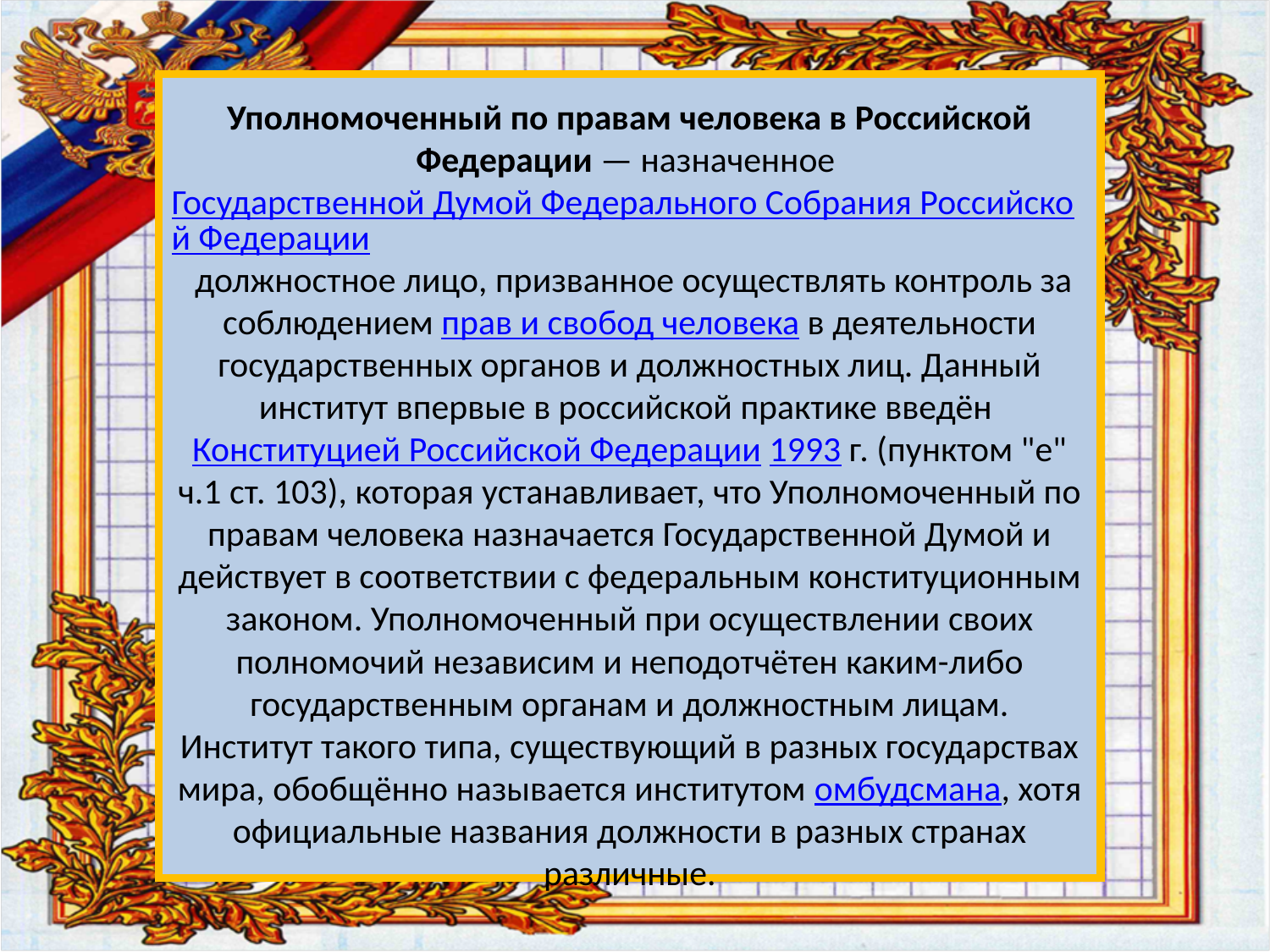

# Уполномоченный по правам человека в Российской Федерации — назначенное Государственной Думой Федерального Собрания Российской Федерации должностное лицо, призванное осуществлять контроль за соблюдением прав и свобод человека в деятельности государственных органов и должностных лиц. Данный институт впервые в российской практике введён Конституцией Российской Федерации 1993 г. (пунктом "е" ч.1 ст. 103), которая устанавливает, что Уполномоченный по правам человека назначается Государственной Думой и действует в соответствии с федеральным конституционным законом. Уполномоченный при осуществлении своих полномочий независим и неподотчётен каким-либо государственным органам и должностным лицам. Институт такого типа, существующий в разных государствах мира, обобщённо называется институтом омбудсмана, хотя официальные названия должности в разных странах различные.